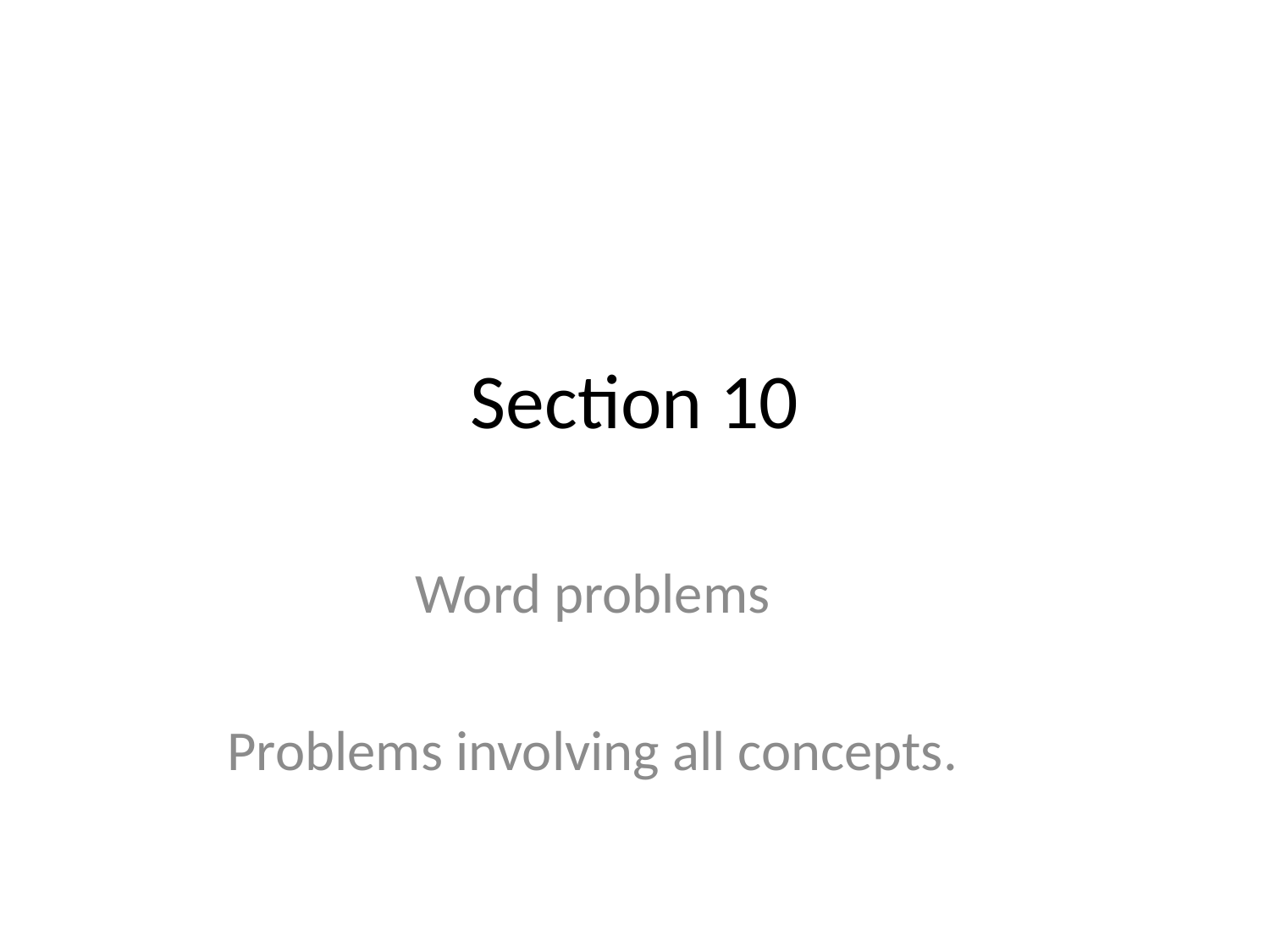

# Section 10
Word problems

Problems involving all concepts.